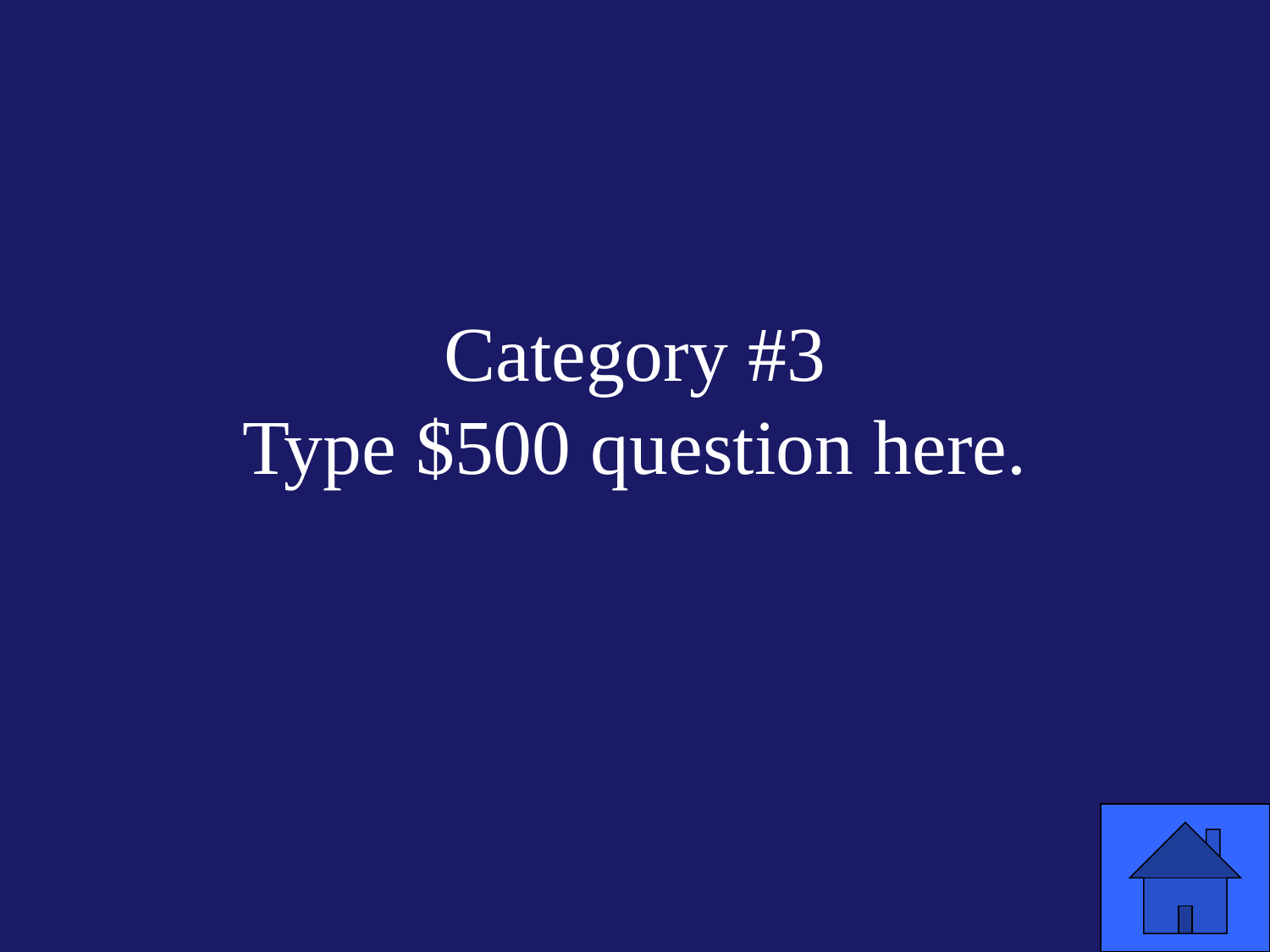

# Category #3 Type $500 question here.